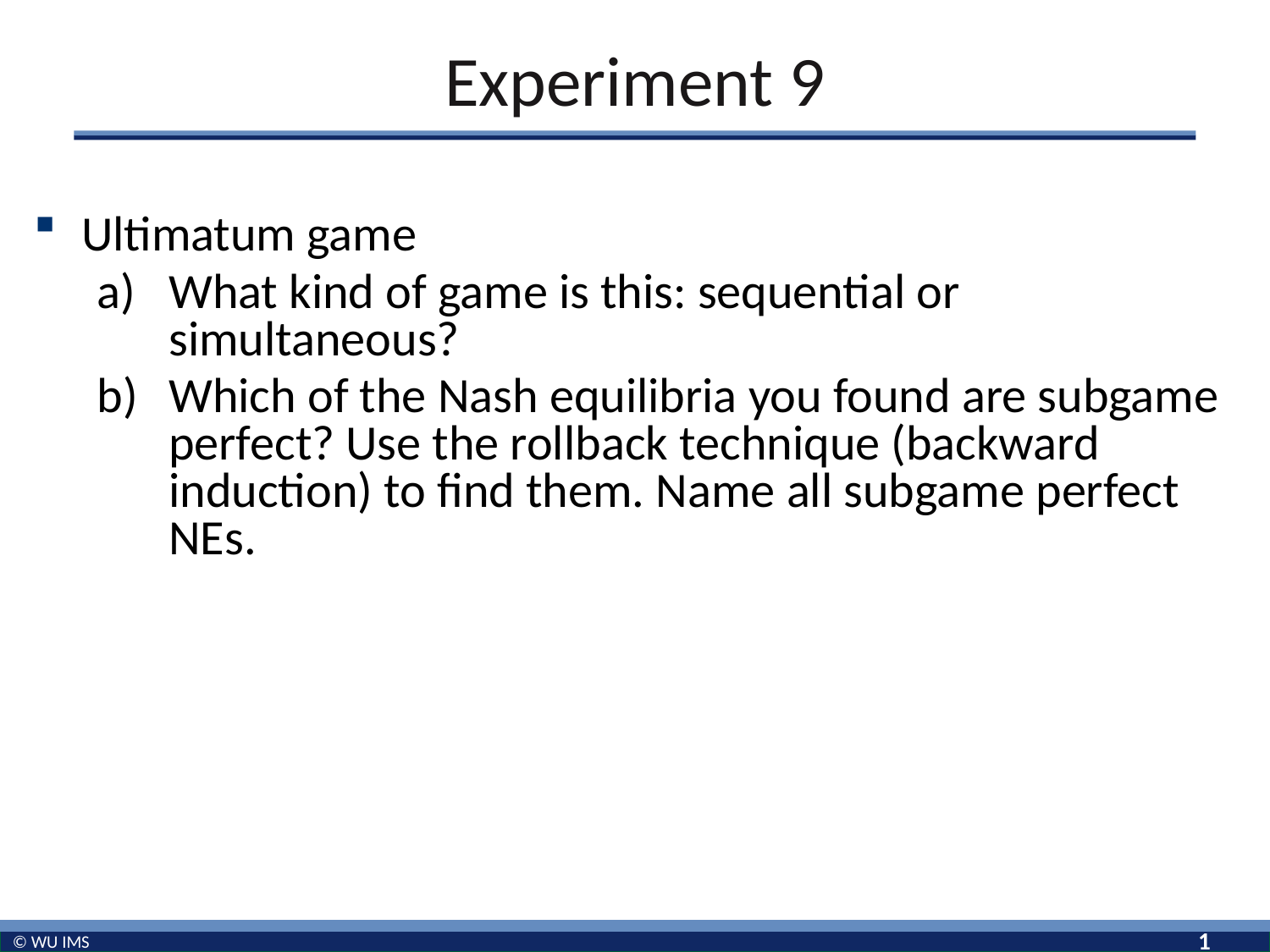

# Experiment 9

Ultimatum game
What kind of game is this: sequential or simultaneous?
Which of the Nash equilibria you found are subgame perfect? Use the rollback technique (backward induction) to find them. Name all subgame perfect NEs.

1